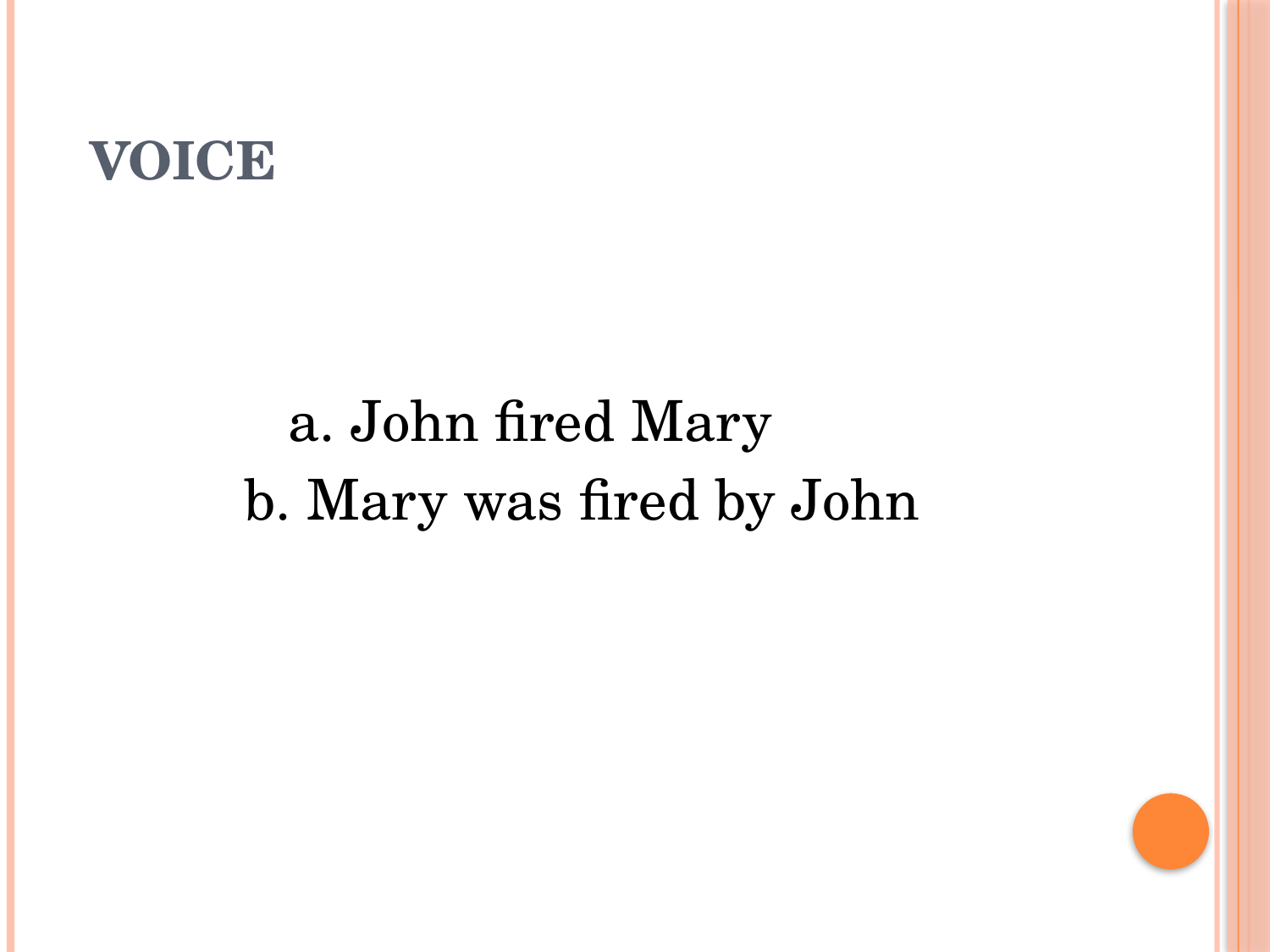

# Voice

		   a. John fired Mary
b. Mary was fired by John